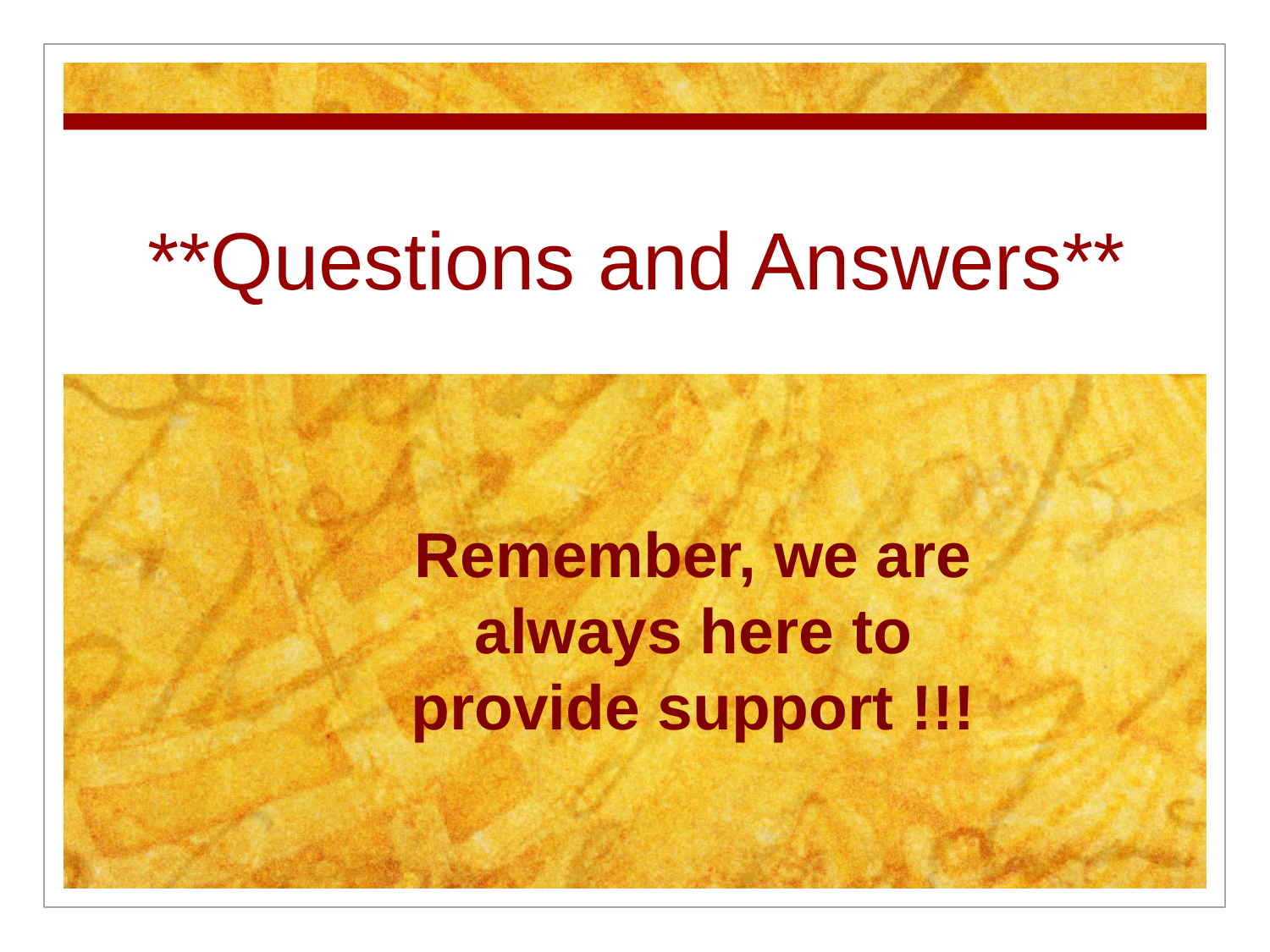

# **Questions and Answers**

Remember, we are always here to provide support !!!